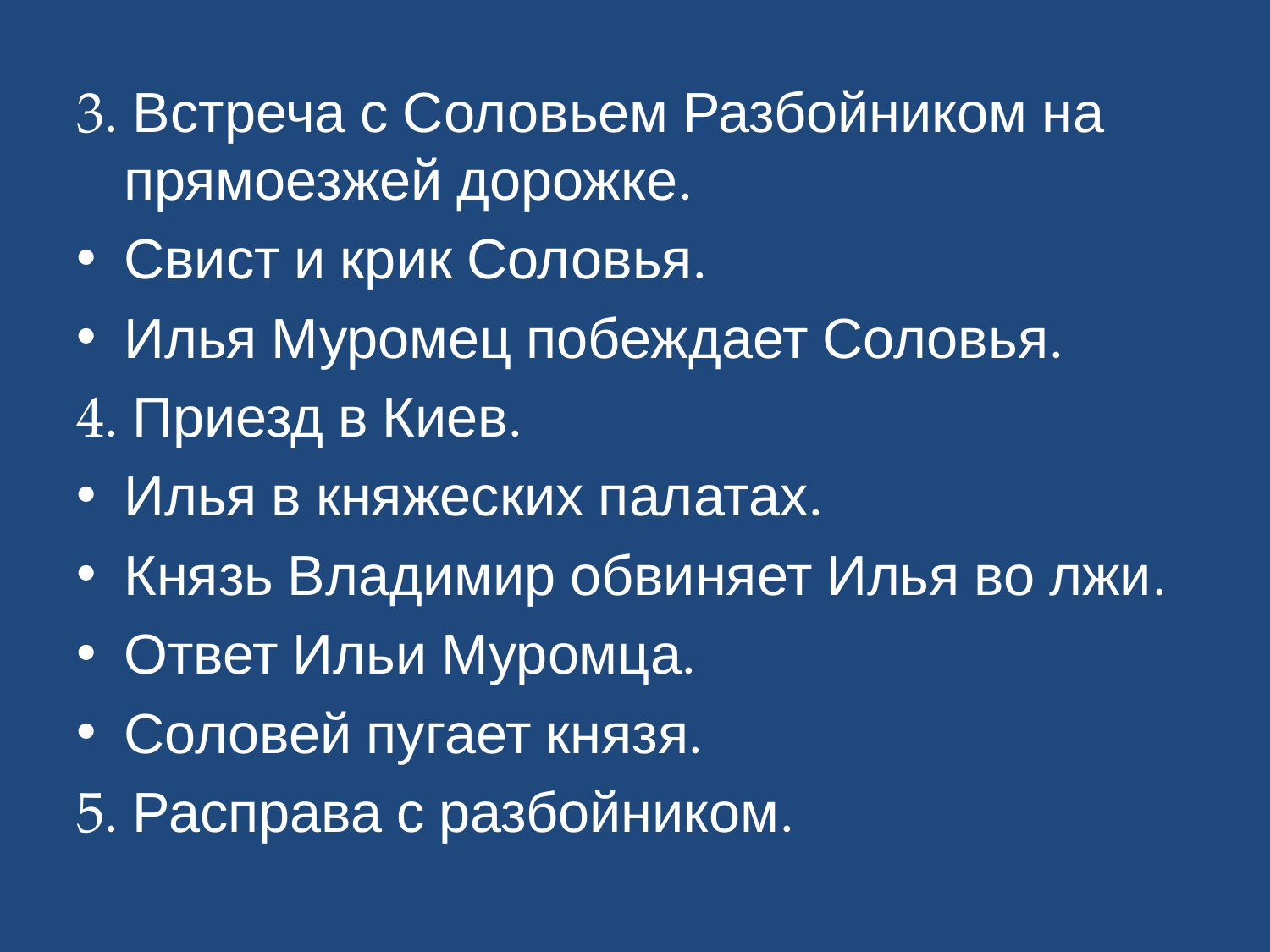

3. Встреча с Соловьем Разбойником на прямоезжей дорожке.
Свист и крик Соловья.
Илья Муромец побеждает Соловья.
4. Приезд в Киев.
Илья в княжеских палатах.
Князь Владимир обвиняет Илья во лжи.
Ответ Ильи Муромца.
Соловей пугает князя.
5. Расправа с разбойником.